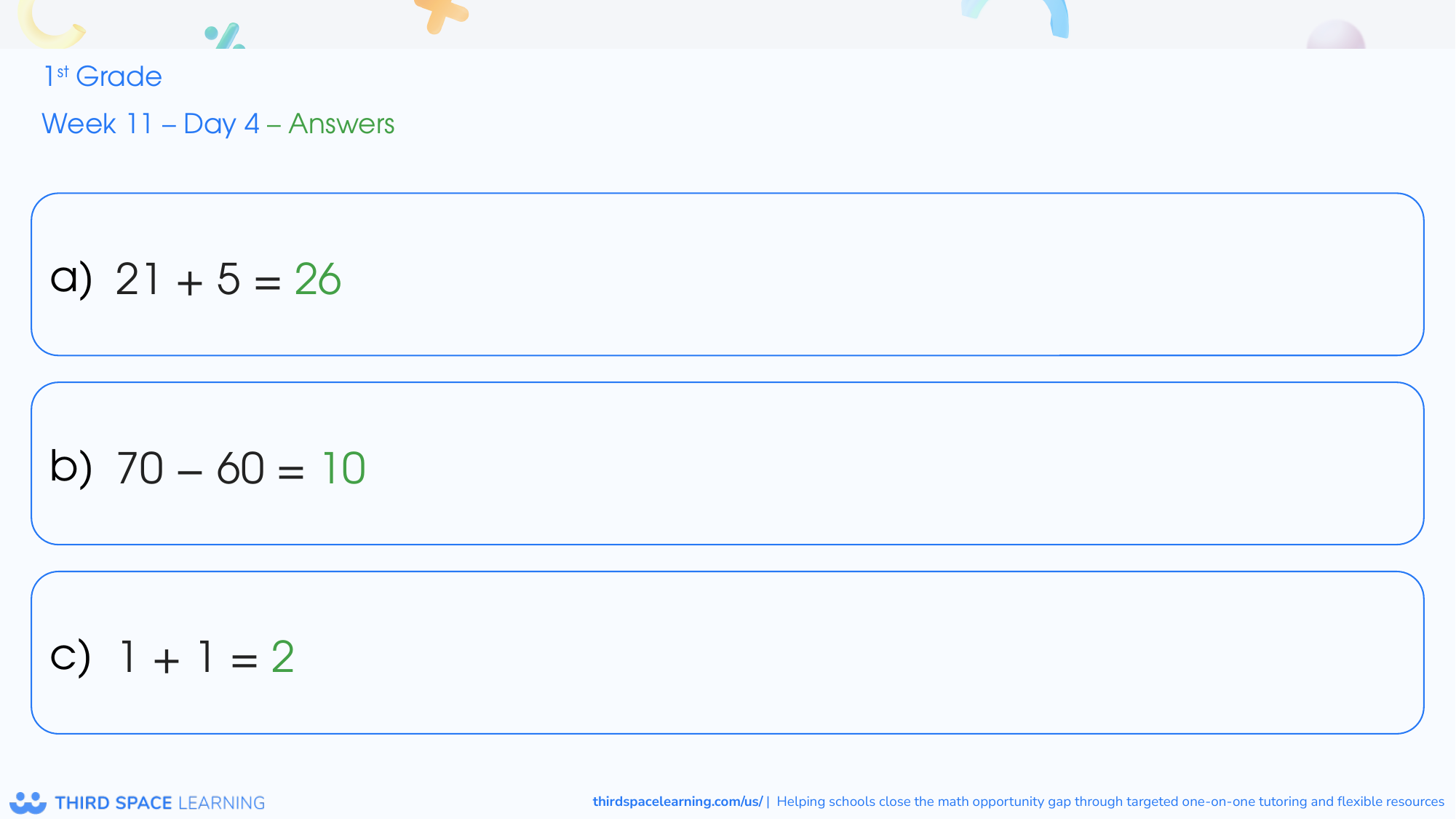

1st Grade
Week 11 – Day 4 – Answers
21 + 5 = 26
70 − 60 = 10
1 + 1 = 2